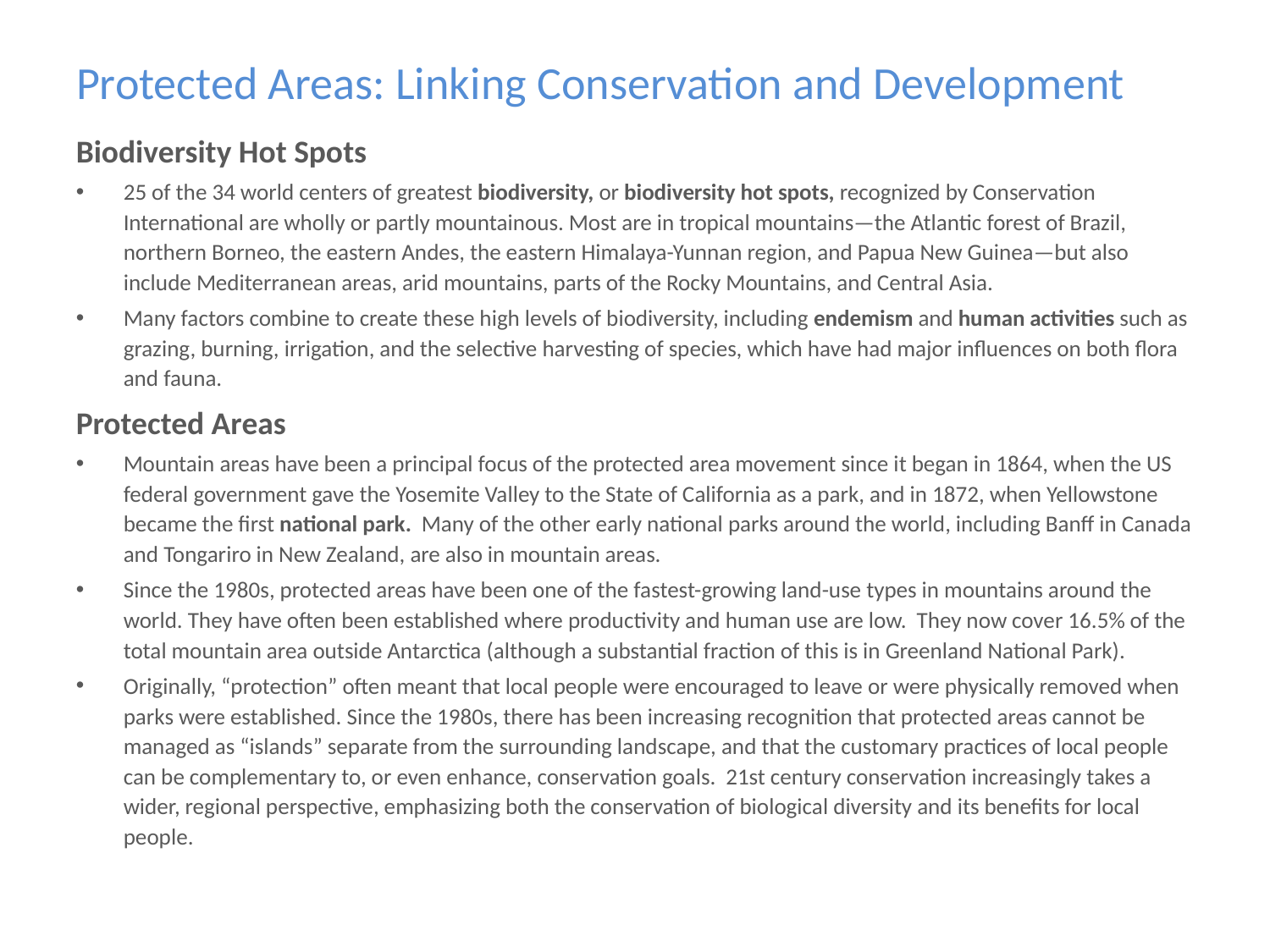

# Protected Areas: Linking Conservation and Development
Biodiversity Hot Spots
25 of the 34 world centers of greatest biodiversity, or biodiversity hot spots, recognized by Conservation International are wholly or partly mountainous. Most are in tropical mountains—the Atlantic forest of Brazil, northern Borneo, the eastern Andes, the eastern Himalaya-Yunnan region, and Papua New Guinea—but also include Mediterranean areas, arid mountains, parts of the Rocky Mountains, and Central Asia.
Many factors combine to create these high levels of biodiversity, including endemism and human activities such as grazing, burning, irrigation, and the selective harvesting of species, which have had major influences on both flora and fauna.
Protected Areas
Mountain areas have been a principal focus of the protected area movement since it began in 1864, when the US federal government gave the Yosemite Valley to the State of California as a park, and in 1872, when Yellowstone became the first national park.  Many of the other early national parks around the world, including Banff in Canada and Tongariro in New Zealand, are also in mountain areas.
Since the 1980s, protected areas have been one of the fastest-growing land-use types in mountains around the world. They have often been established where productivity and human use are low.  They now cover 16.5% of the total mountain area outside Antarctica (although a substantial fraction of this is in Greenland National Park).
Originally, “protection” often meant that local people were encouraged to leave or were physically removed when parks were established. Since the 1980s, there has been increasing recognition that protected areas cannot be managed as “islands” separate from the surrounding landscape, and that the customary practices of local people can be complementary to, or even enhance, conservation goals.  21st century conservation increasingly takes a wider, regional perspective, emphasizing both the conservation of biological diversity and its benefits for local people.